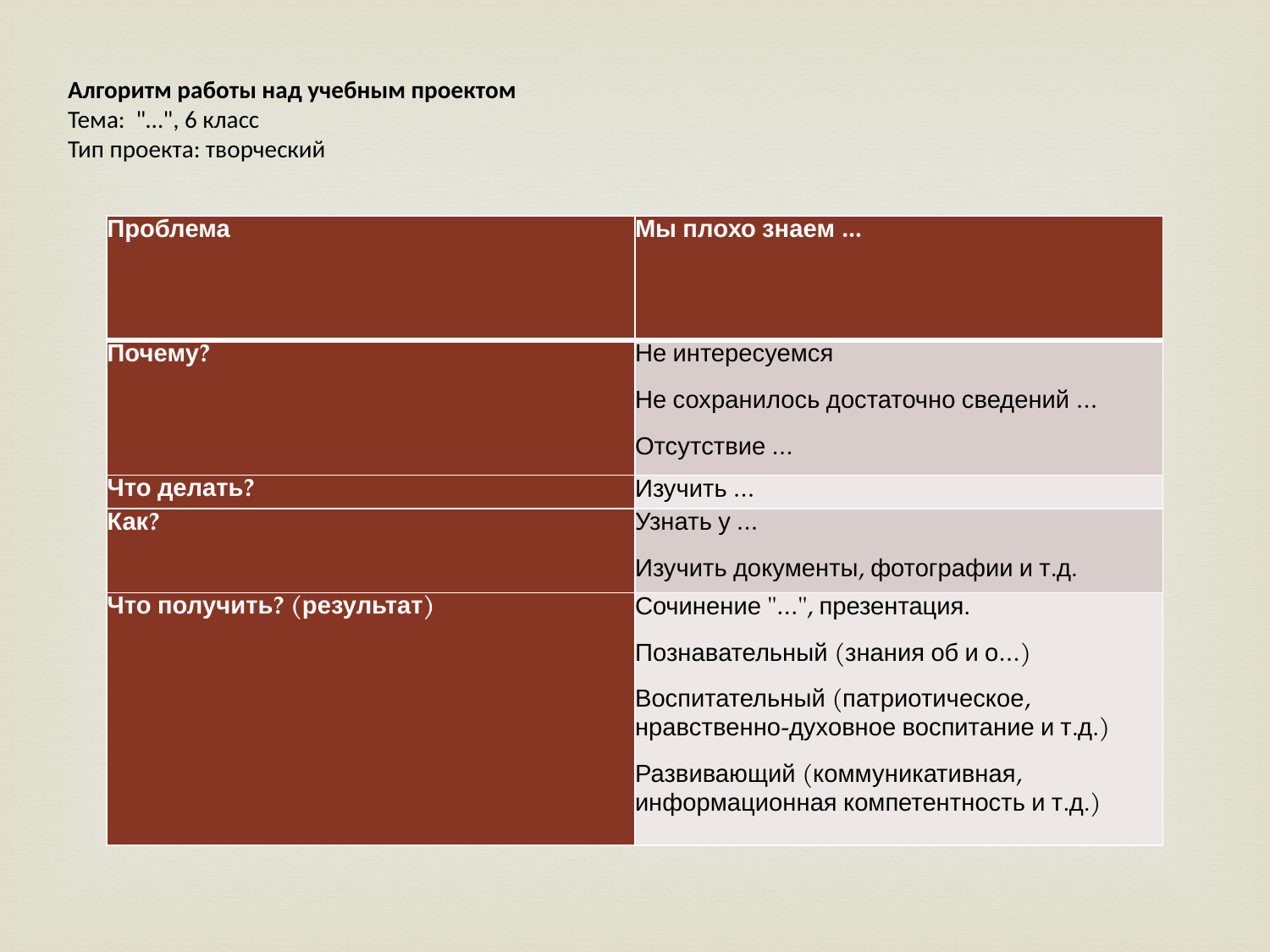

Алгоритм работы над учебным проектом
Тема:  "…", 6 класс
Тип проекта: творческий
| Проблема | Мы плохо знаем … |
| --- | --- |
| Почему? | Не интересуемся Не сохранилось достаточно сведений … Отсутствие … |
| Что делать? | Изучить … |
| Как? | Узнать у … Изучить документы, фотографии и т.д. |
| Что получить? (результат) | Сочинение "…", презентация. Познавательный (знания об и о…) Воспитательный (патриотическое, нравственно-духовное воспитание и т.д.) Развивающий (коммуникативная, информационная компетентность и т.д.) |